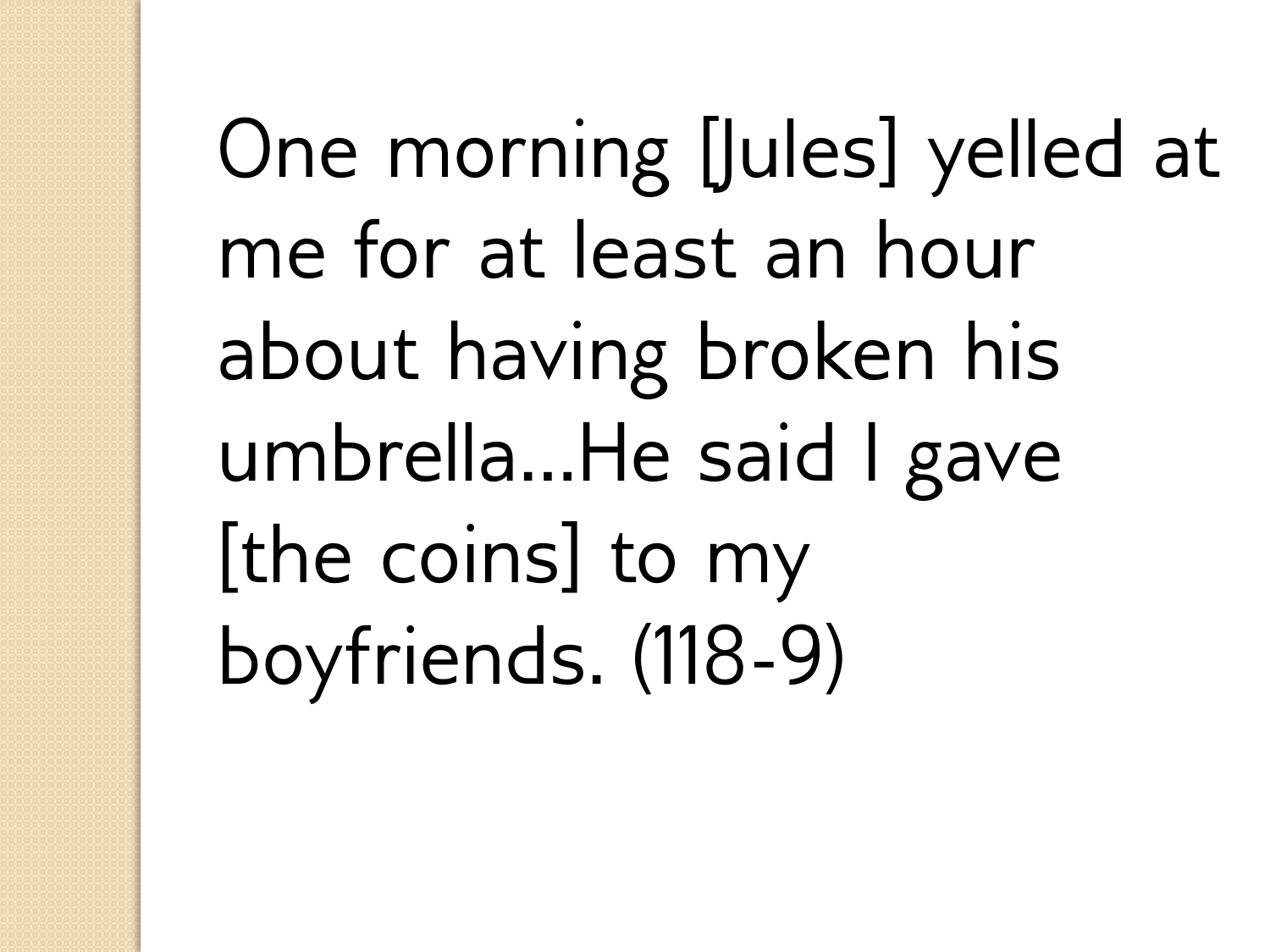

One morning [Jules] yelled at me for at least an hour about having broken his umbrella…He said I gave [the coins] to my boyfriends. (118-9)